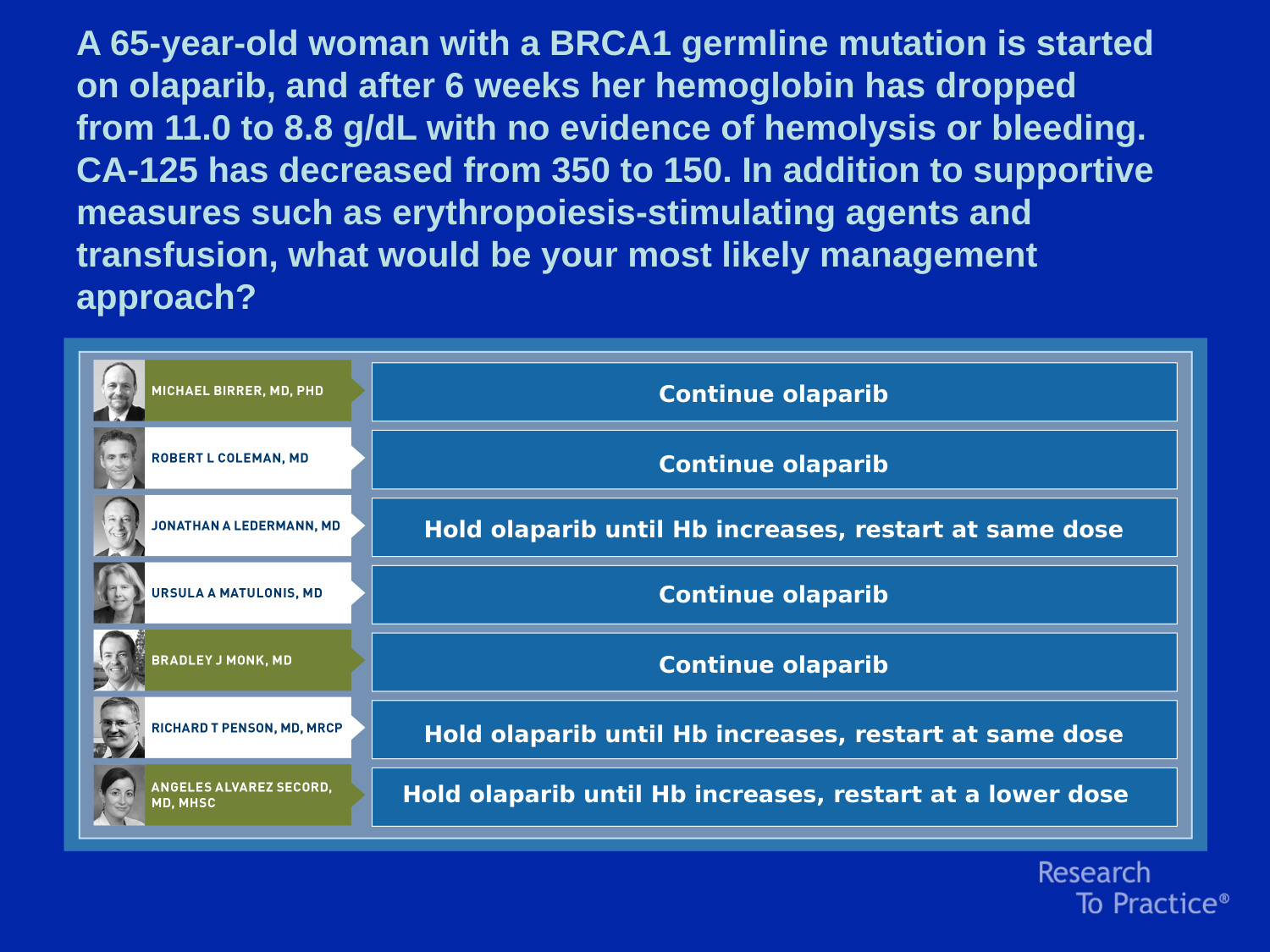

A 65-year-old woman with a BRCA1 germline mutation is started on olaparib, and after 6 weeks her hemoglobin has dropped
from 11.0 to 8.8 g/dL with no evidence of hemolysis or bleeding. CA-125 has decreased from 350 to 150. In addition to supportive measures such as erythropoiesis-stimulating agents and transfusion, what would be your most likely management approach?
Continue olaparib
Continue olaparib
Hold olaparib until Hb increases, restart at same dose
Continue olaparib
Continue olaparib
Hold olaparib until Hb increases, restart at same dose
Hold olaparib until Hb increases, restart at a lower dose